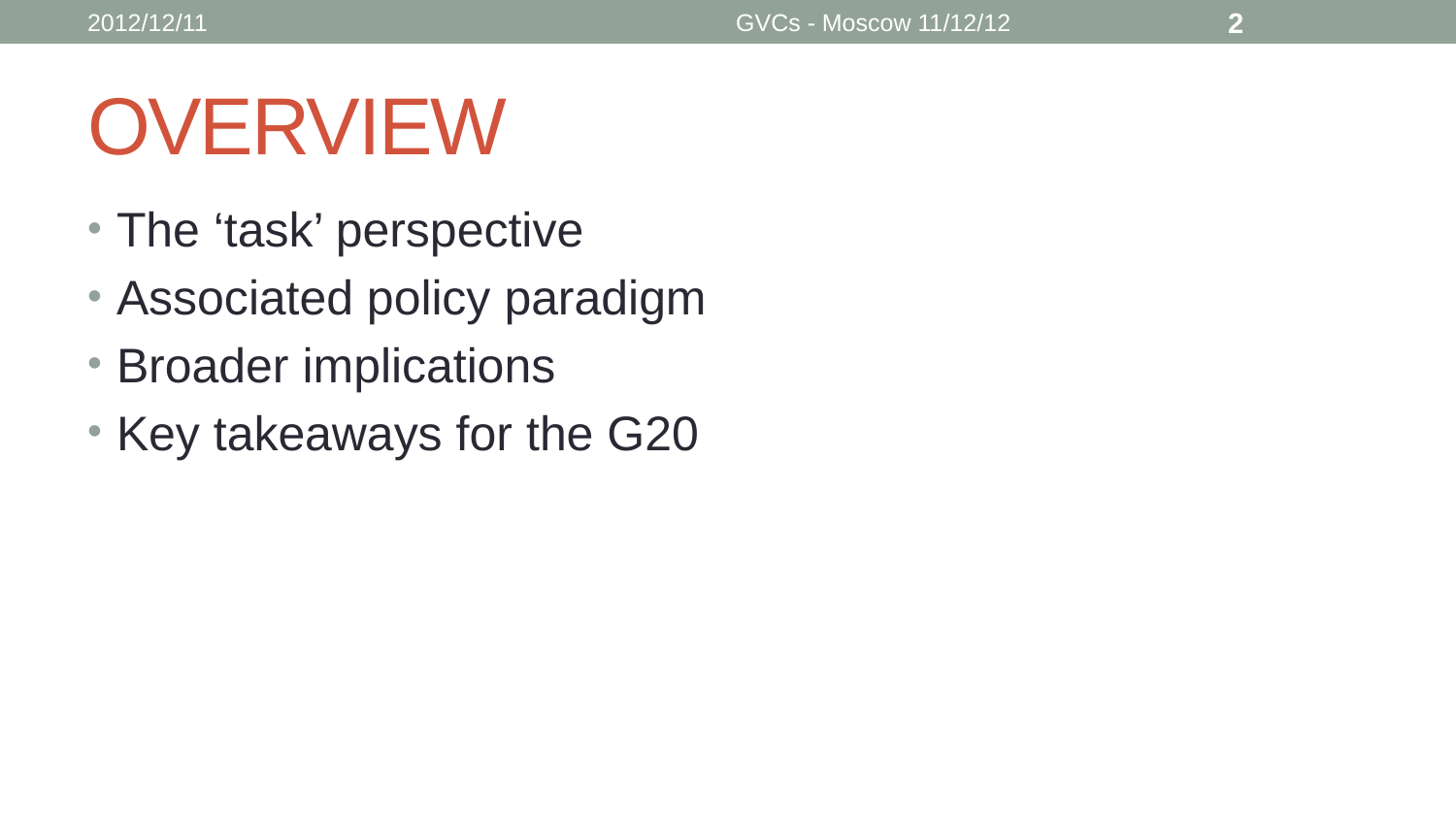

2012/12/11
GVCs - Moscow 11/12/12
2
# OVERVIEW
The ‘task’ perspective
Associated policy paradigm
Broader implications
Key takeaways for the G20